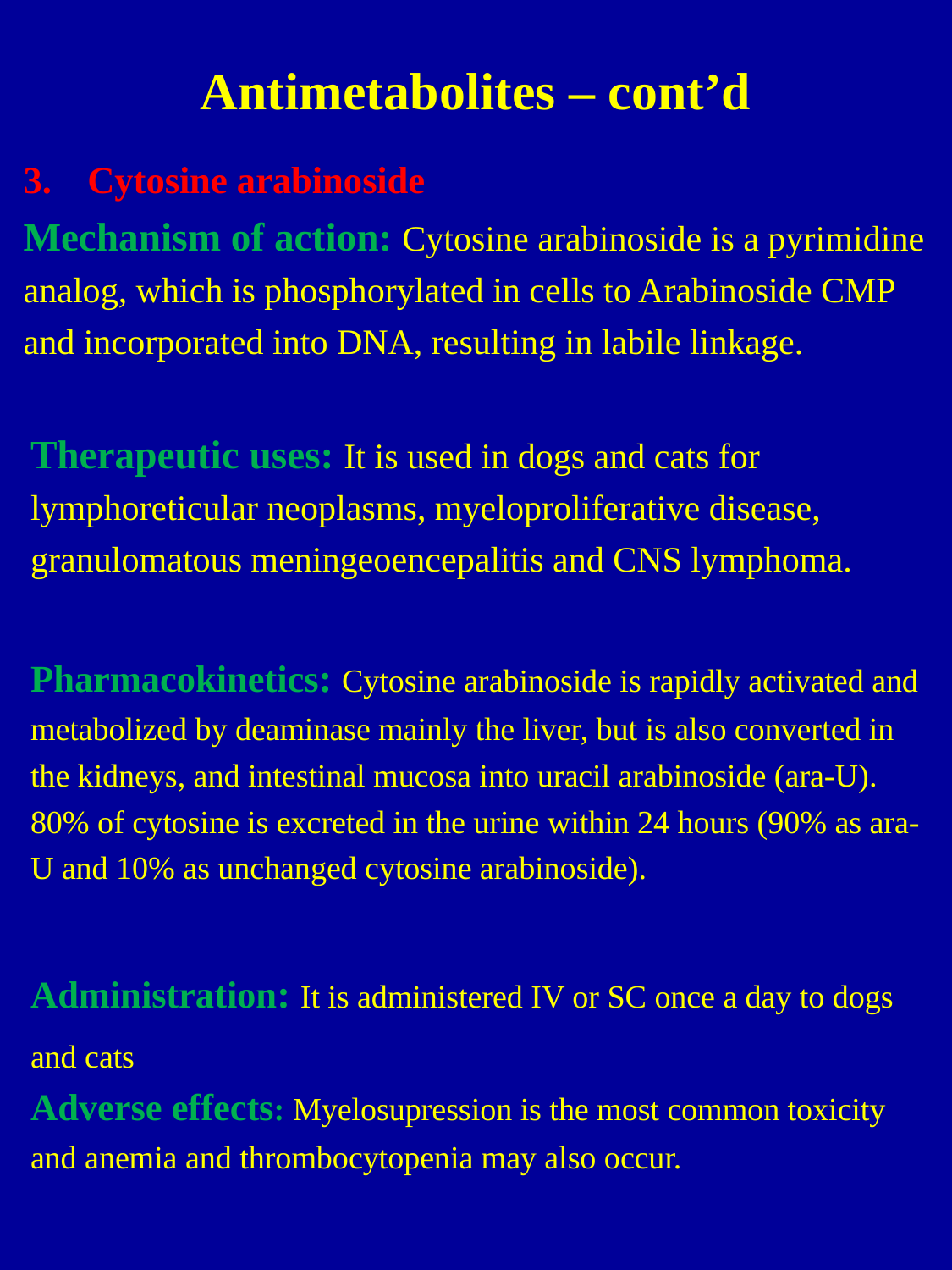

# Antimetabolites – cont’d
Cytosine arabinoside
Mechanism of action: Cytosine arabinoside is a pyrimidine analog, which is phosphorylated in cells to Arabinoside CMP and incorporated into DNA, resulting in labile linkage.

Therapeutic uses: It is used in dogs and cats for lymphoreticular neoplasms, myeloproliferative disease, granulomatous meningeoencepalitis and CNS lymphoma.

Pharmacokinetics: Cytosine arabinoside is rapidly activated and metabolized by deaminase mainly the liver, but is also converted in the kidneys, and intestinal mucosa into uracil arabinoside (ara-U). 80% of cytosine is excreted in the urine within 24 hours (90% as ara-U and 10% as unchanged cytosine arabinoside).

Administration: It is administered IV or SC once a day to dogs and cats
Adverse effects: Myelosupression is the most common toxicity and anemia and thrombocytopenia may also occur.